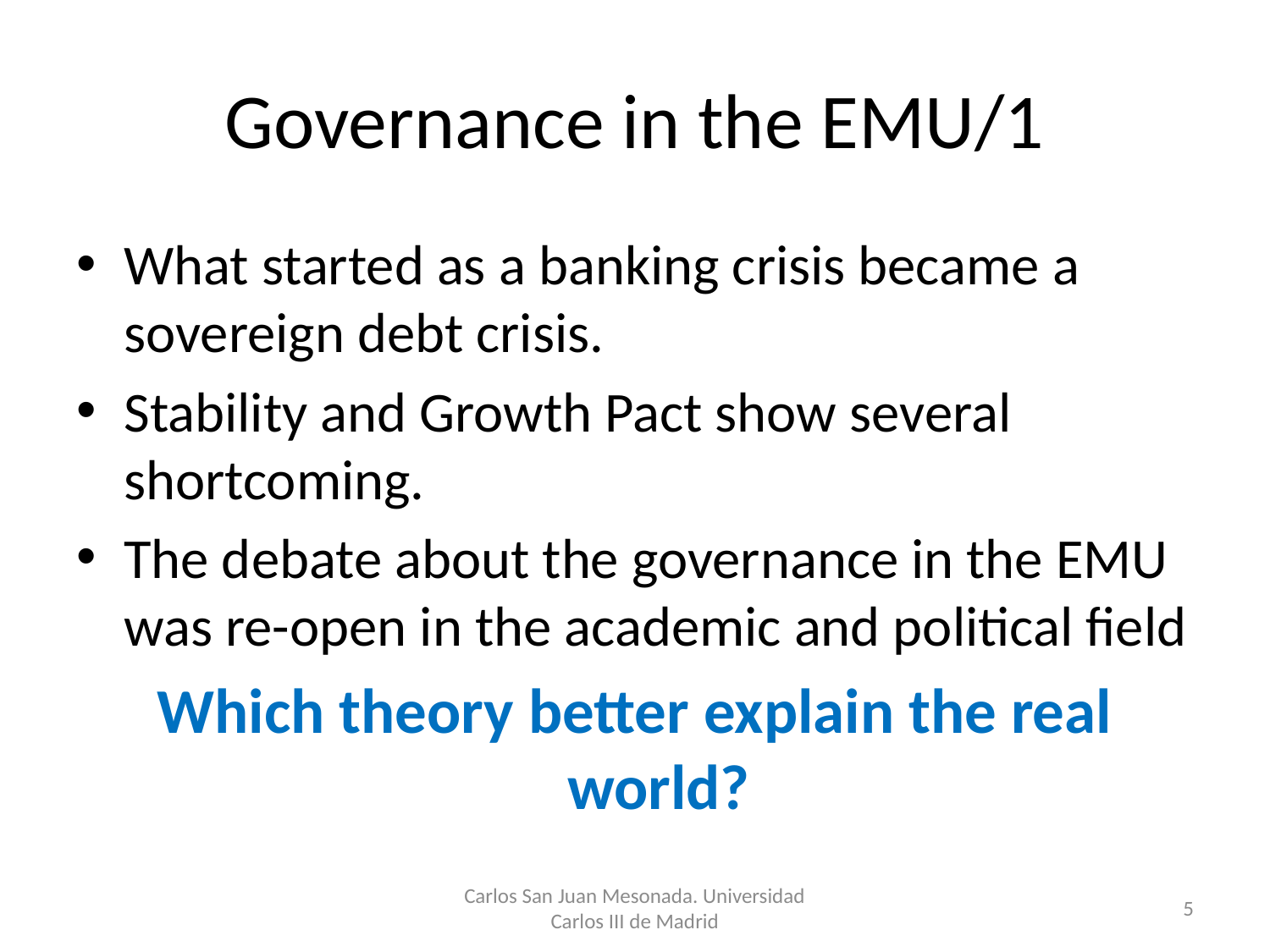

# Governance in the EMU/1
What started as a banking crisis became a sovereign debt crisis.
Stability and Growth Pact show several shortcoming.
The debate about the governance in the EMU was re-open in the academic and political field
Which theory better explain the real world?

Carlos San Juan Mesonada. Universidad Carlos III de Madrid
5